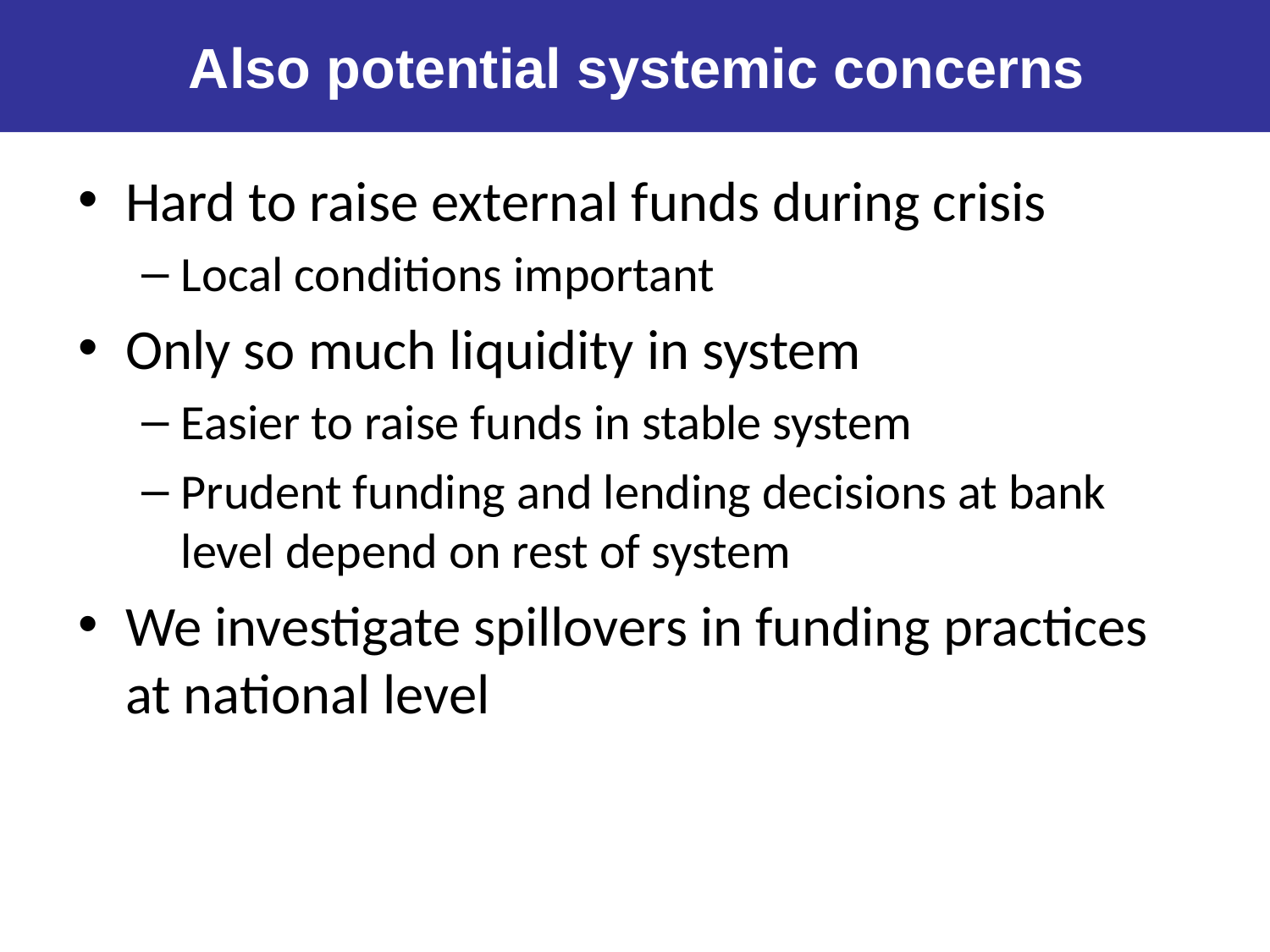

Also potential systemic concerns
Hard to raise external funds during crisis
Local conditions important
Only so much liquidity in system
Easier to raise funds in stable system
Prudent funding and lending decisions at bank level depend on rest of system
We investigate spillovers in funding practices at national level